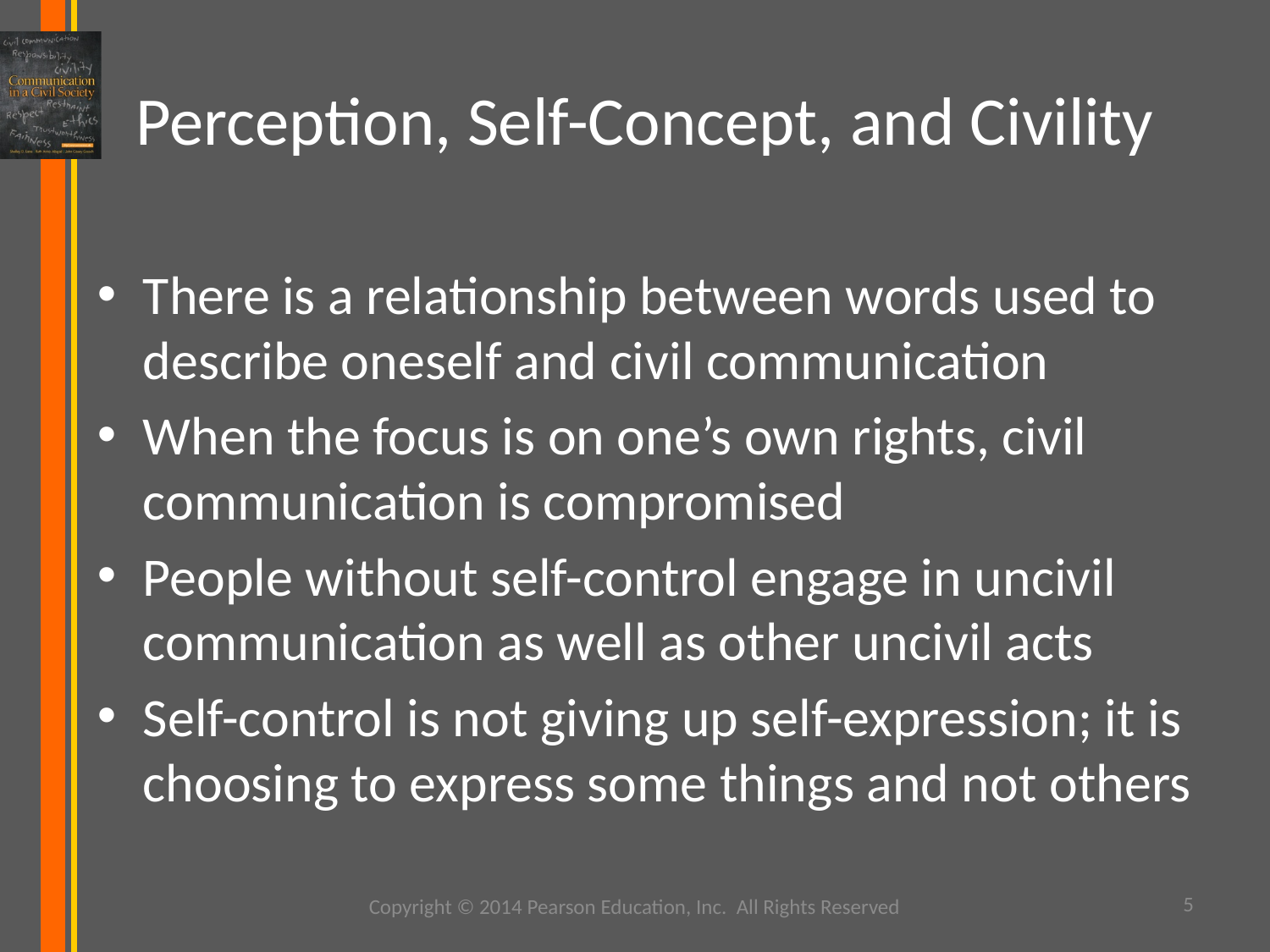

# Perception, Self-Concept, and Civility
There is a relationship between words used to describe oneself and civil communication
When the focus is on one’s own rights, civil communication is compromised
People without self-control engage in uncivil communication as well as other uncivil acts
Self-control is not giving up self-expression; it is choosing to express some things and not others
Copyright © 2014 Pearson Education, Inc.  All Rights Reserved
5